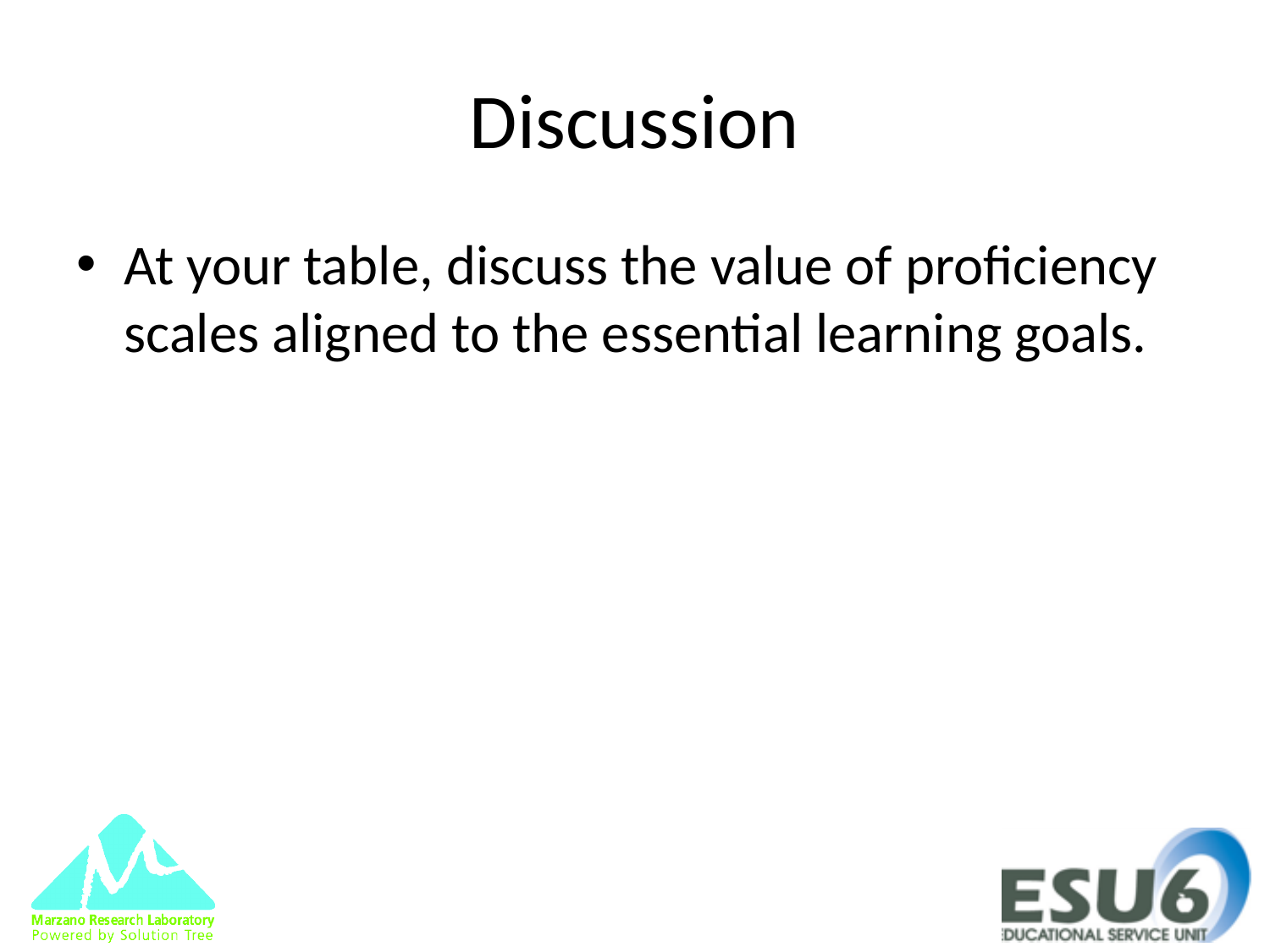

# Discussion
At your table, discuss the value of proficiency scales aligned to the essential learning goals.